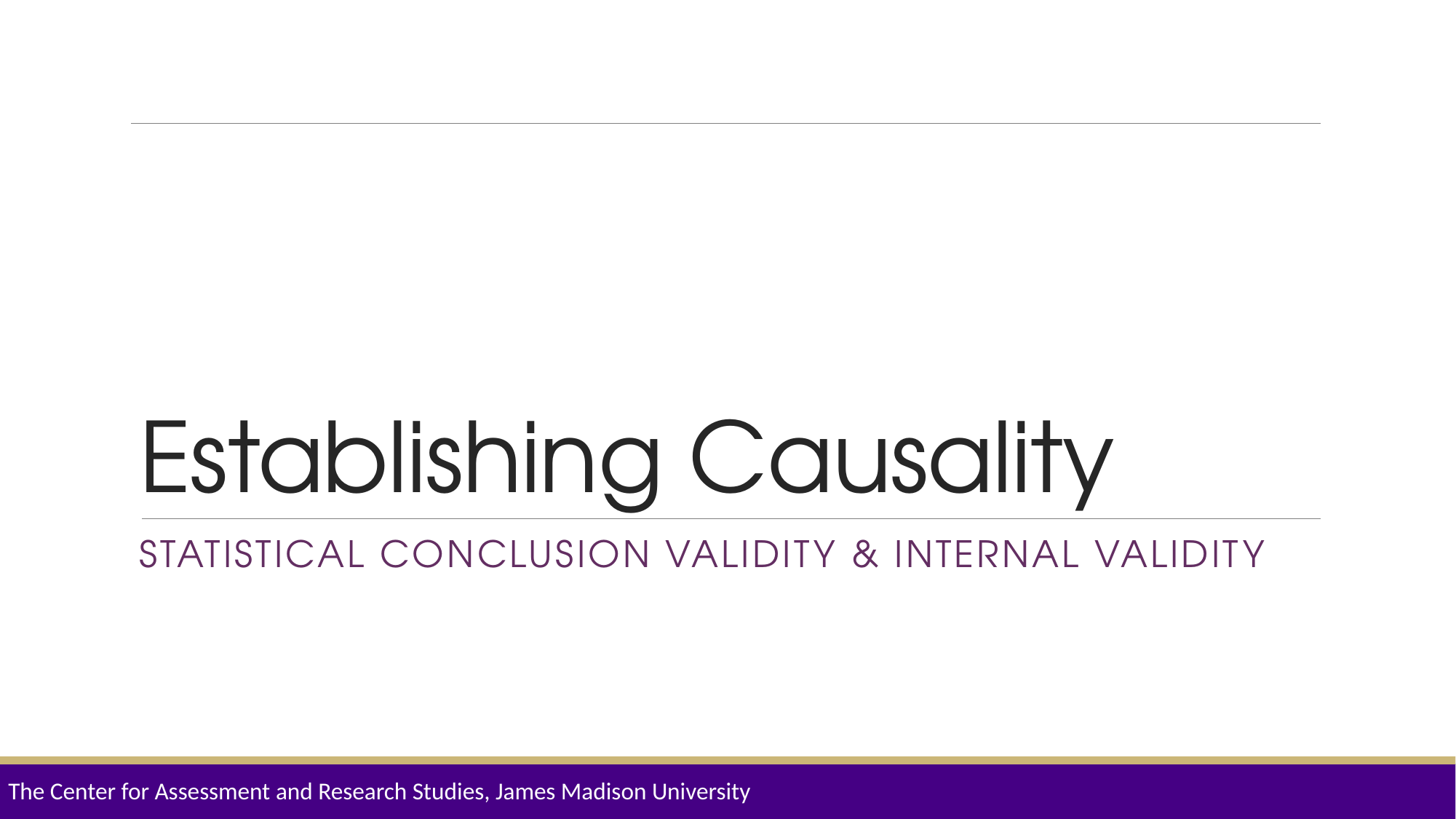

# Establishing Causality
Statistical Conclusion Validity & Internal Validity
The Center for Assessment and Research Studies, James Madison University
22